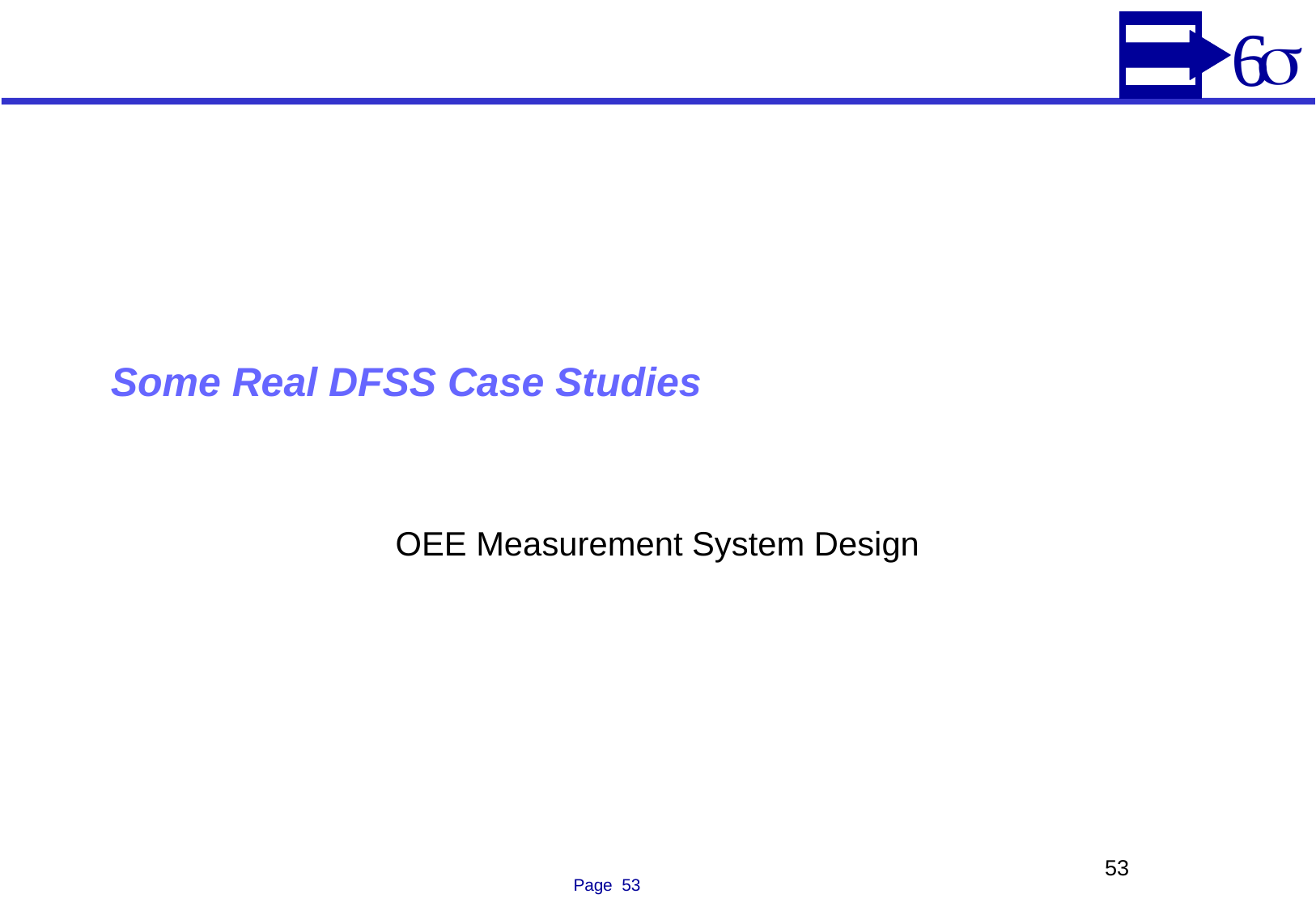

# Some Real DFSS Case Studies
OEE Measurement System Design